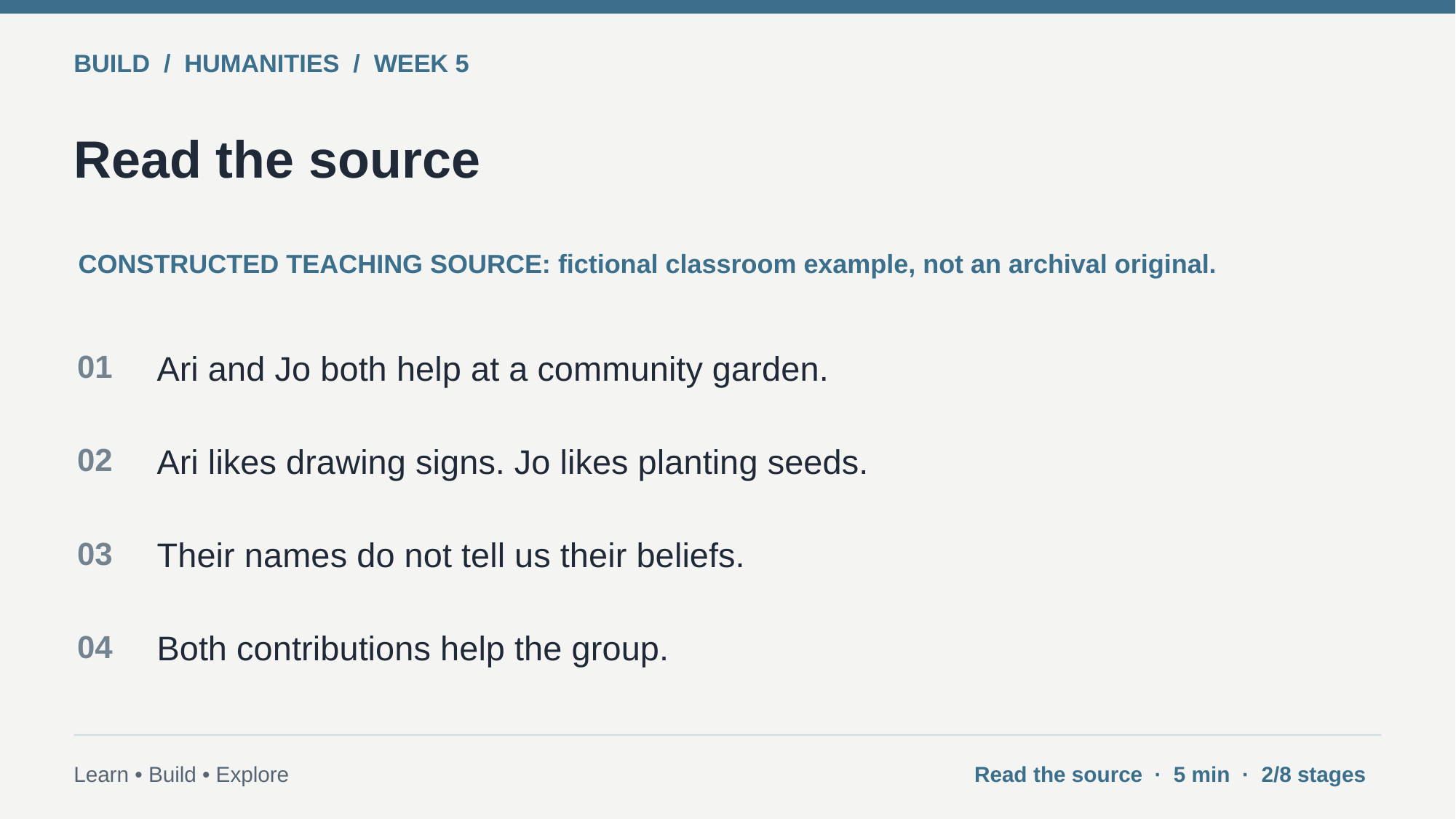

BUILD  /  HUMANITIES  /  WEEK 5
Read the source
CONSTRUCTED TEACHING SOURCE: fictional classroom example, not an archival original.
01
Ari and Jo both help at a community garden.
02
Ari likes drawing signs. Jo likes planting seeds.
03
Their names do not tell us their beliefs.
04
Both contributions help the group.

Learn • Build • Explore
Read the source  ·  5 min  ·  2/8 stages